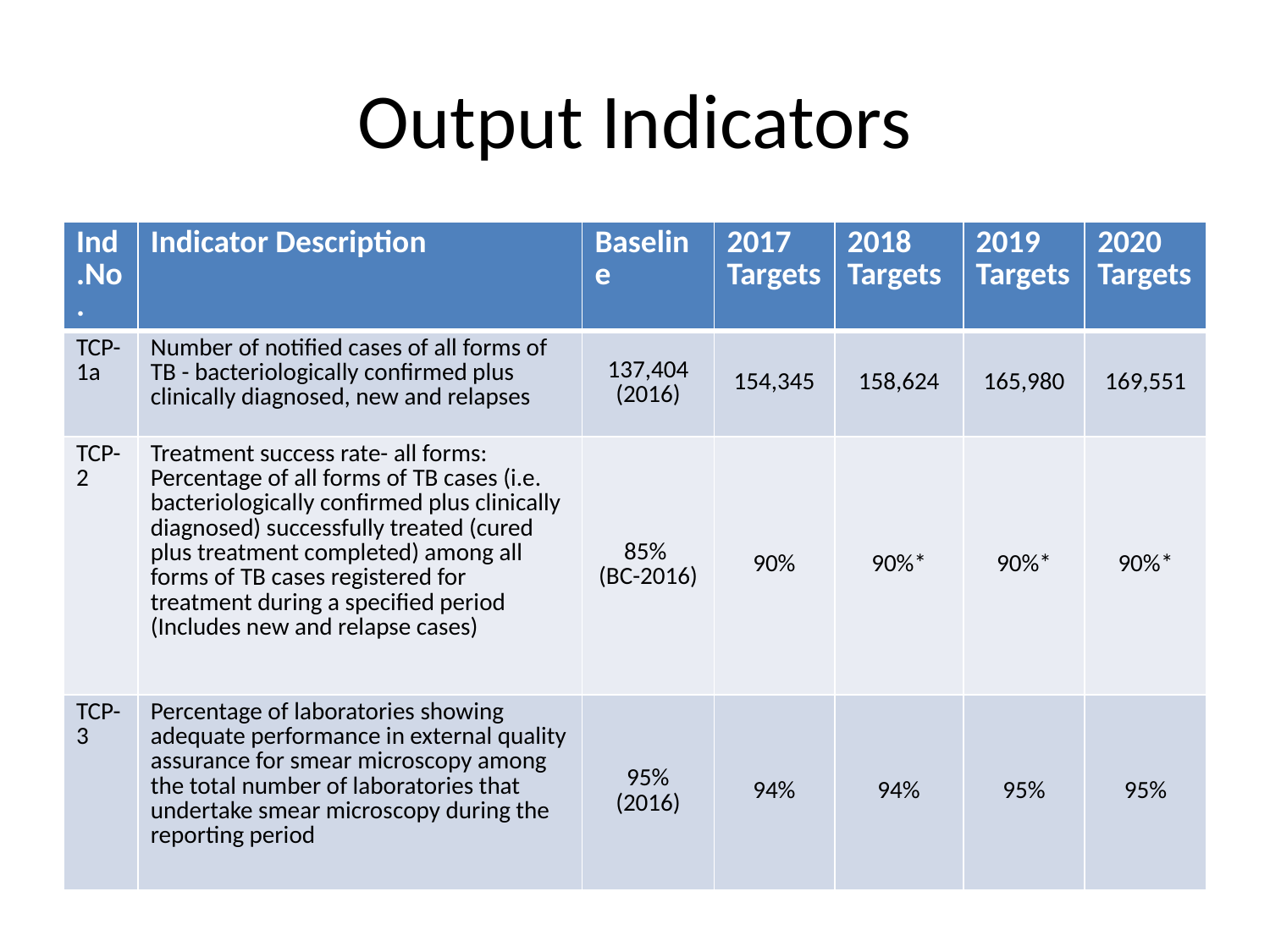

# Output Indicators
| Ind.No. | Indicator Description | Baseline | 2017 Targets | 2018 Targets | 2019 Targets | 2020 Targets |
| --- | --- | --- | --- | --- | --- | --- |
| TCP-1a | Number of notified cases of all forms of TB - bacteriologically confirmed plus clinically diagnosed, new and relapses | 137,404 (2016) | 154,345 | 158,624 | 165,980 | 169,551 |
| TCP-2 | Treatment success rate- all forms: Percentage of all forms of TB cases (i.e. bacteriologically confirmed plus clinically diagnosed) successfully treated (cured plus treatment completed) among all forms of TB cases registered for treatment during a specified period (Includes new and relapse cases) | 85% (BC-2016) | 90% | 90%\* | 90%\* | 90%\* |
| TCP-3 | Percentage of laboratories showing adequate performance in external quality assurance for smear microscopy among the total number of laboratories that undertake smear microscopy during the reporting period | 95% (2016) | 94% | 94% | 95% | 95% |